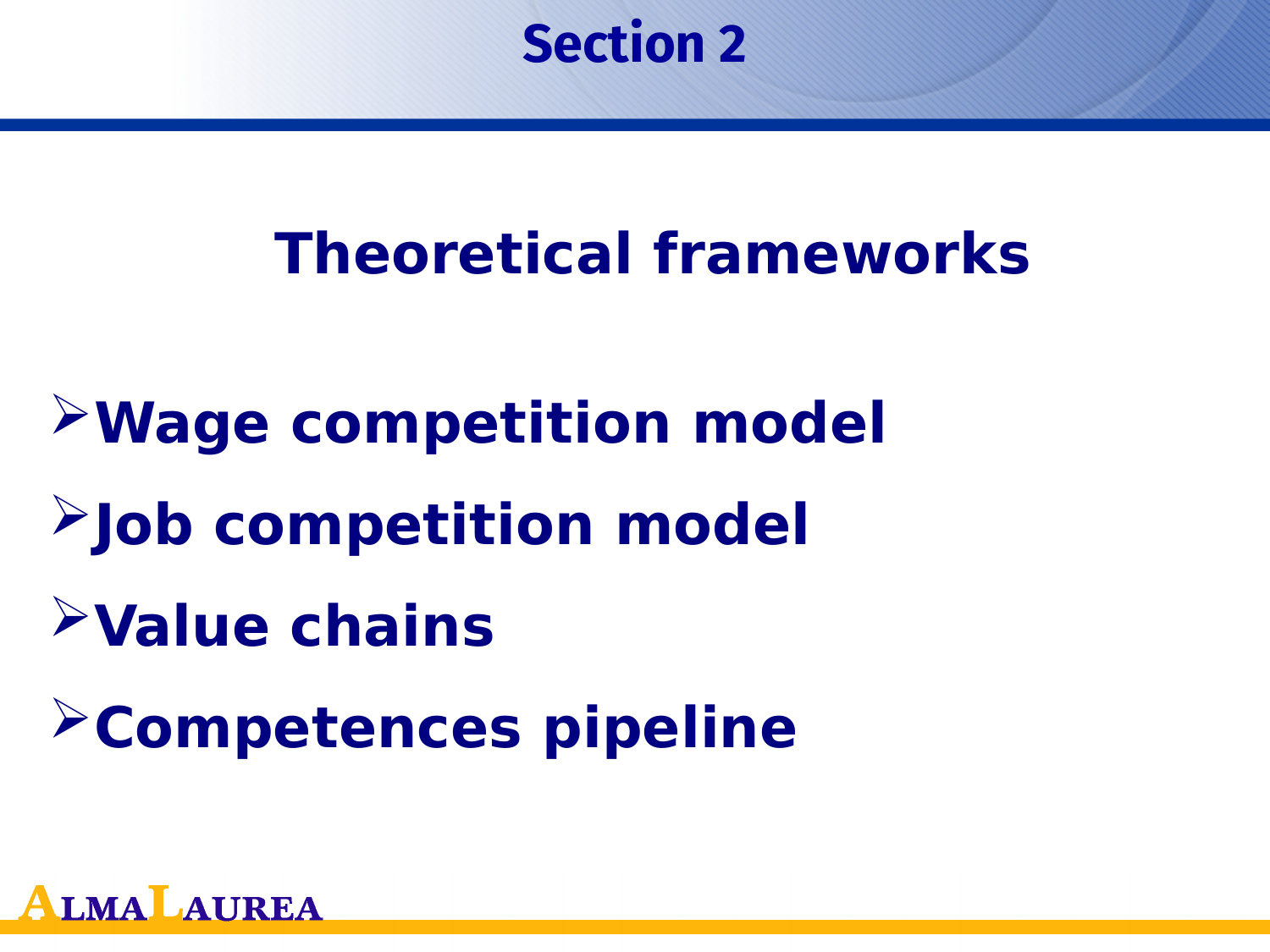

# Section 2
Theoretical frameworks

Wage competition model
Job competition model
Value chains
Competences pipeline